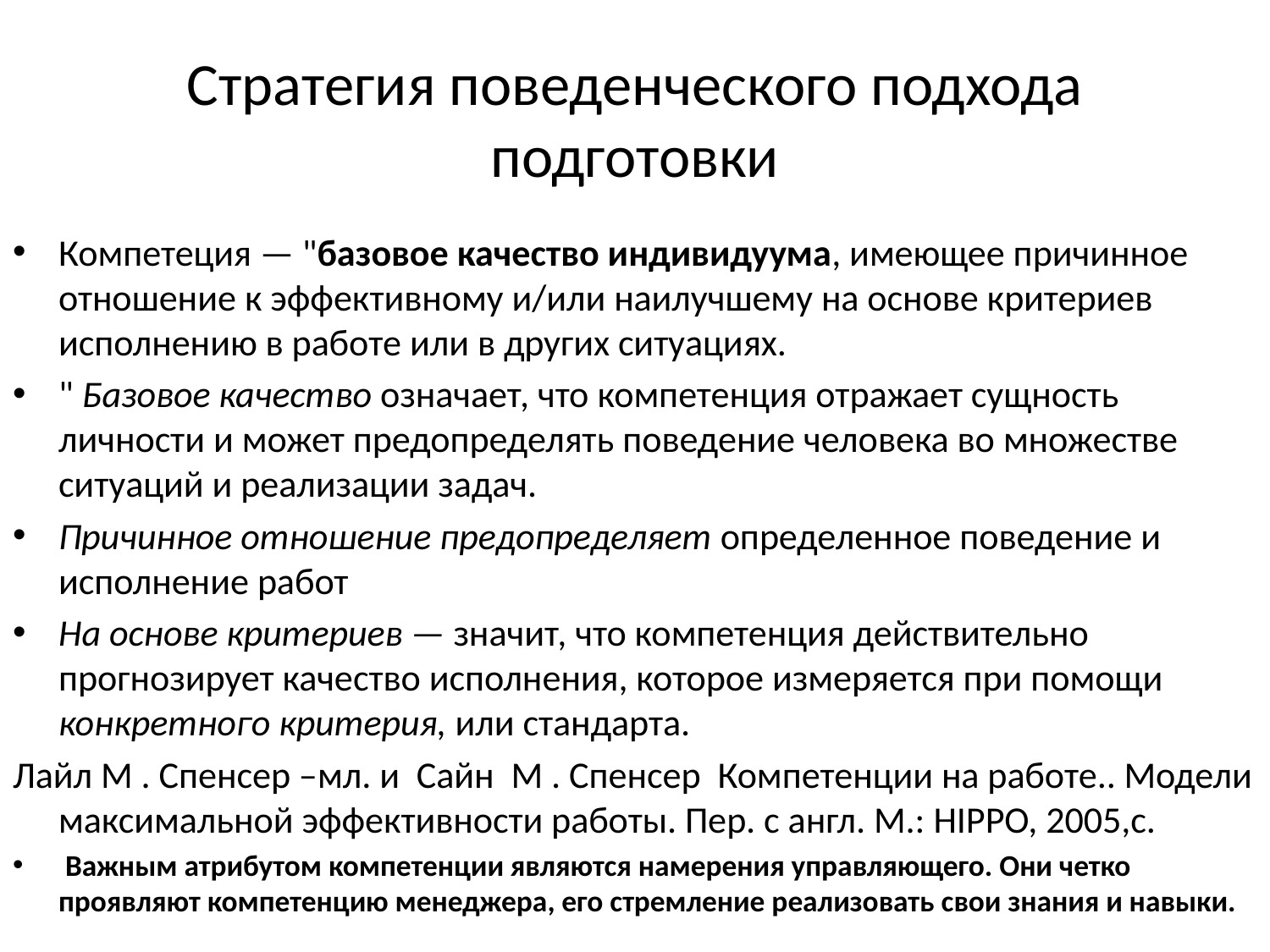

# Стратегия поведенческого подхода подготовки
Компетеция — "базовое качество индивидуума, имеющее причинное отношение к эффек­тивному и/или наилучшему на основе критериев исполнению в работе или в других ситуаци­ях.
" Базовое качество означает, что компетенция отражает сущность личности и может предопределять поведение чело­века во множестве ситуаций и реализации задач.
Причинное отношение предопределяет определенное поведение и исполнение работ
На основе критериев — значит, что компетенция действительно прогнозирует качество исполнения, которое измеряется при помощи конкретного критерия, или стандарта.
Лайл М . Спенсер –мл. и  Сайн  М . Спенсер  Компетенции на работе.. Модели максимальной эффективности работы. Пер. с англ. М.: HIPPO, 2005,с.
 Важным атрибутом компетенции являются намерения управляющего. Они четко проявляют компетенцию менеджера, его стремление реализовать свои знания и навыки.